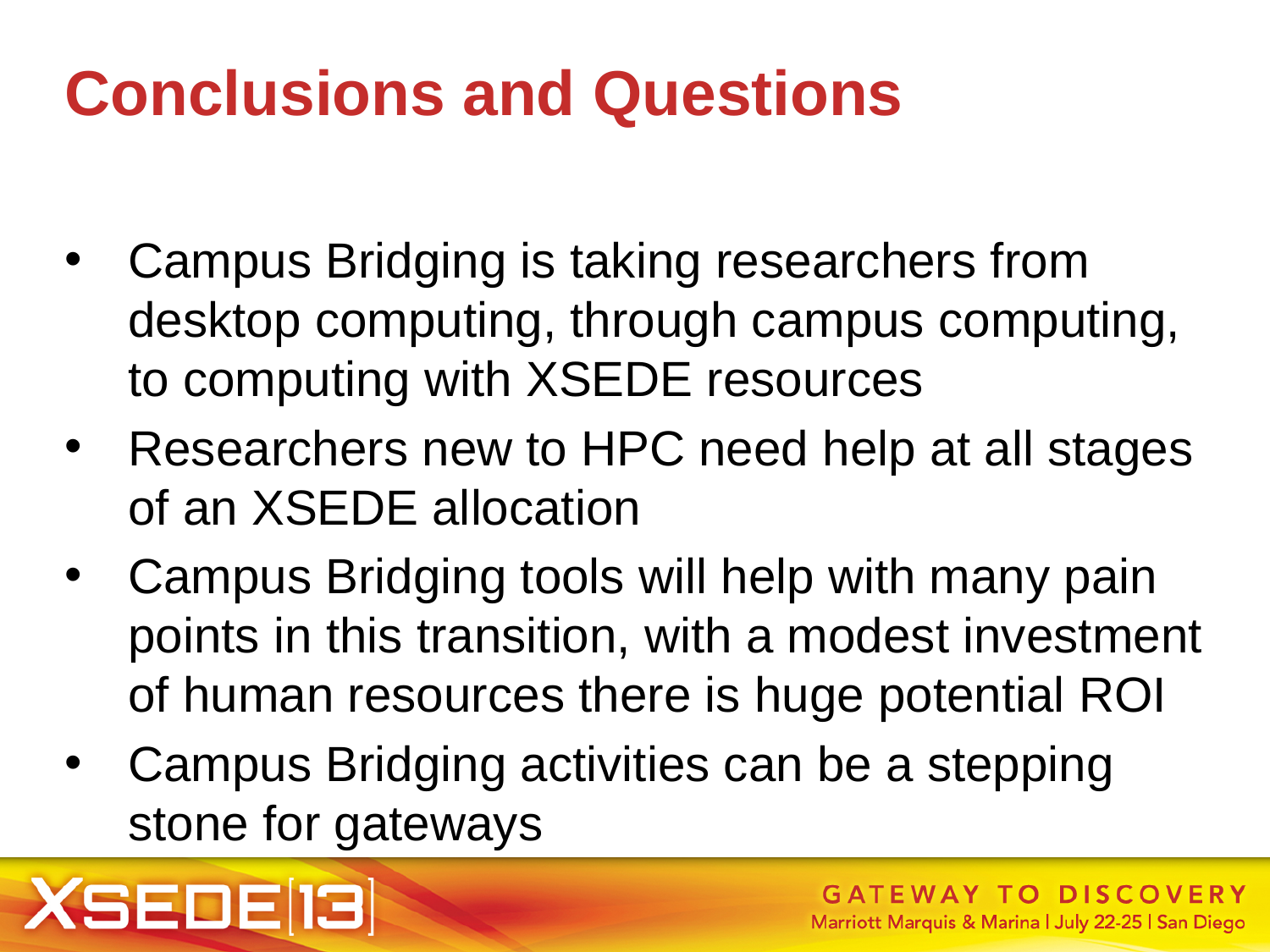

Conclusions and Questions
Campus Bridging is taking researchers from desktop computing, through campus computing, to computing with XSEDE resources
Researchers new to HPC need help at all stages of an XSEDE allocation
Campus Bridging tools will help with many pain points in this transition, with a modest investment of human resources there is huge potential ROI
Campus Bridging activities can be a stepping stone for gateways